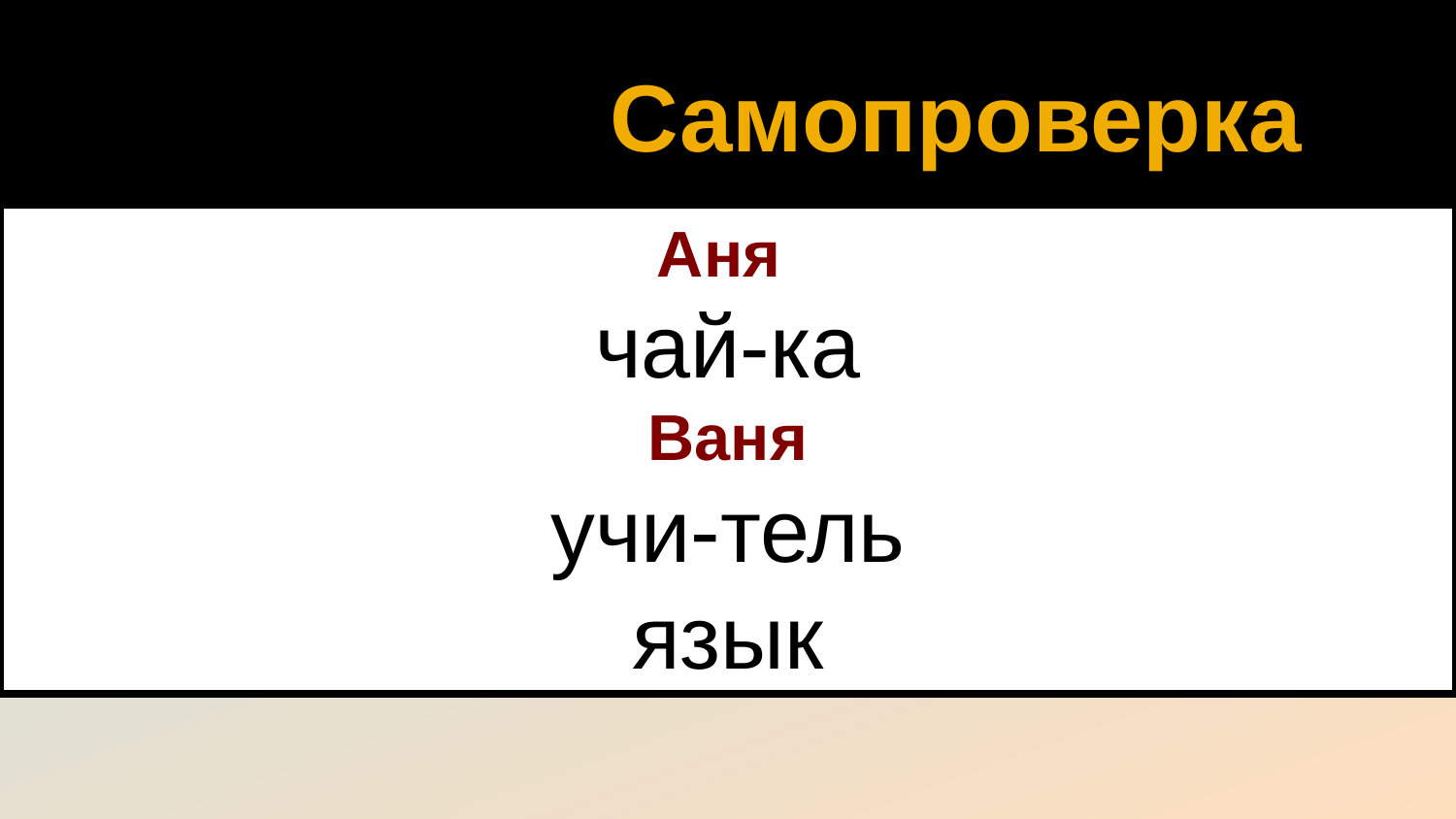

# Самопроверка
Аня
чай-ка
Ваня
учи-тель
язык